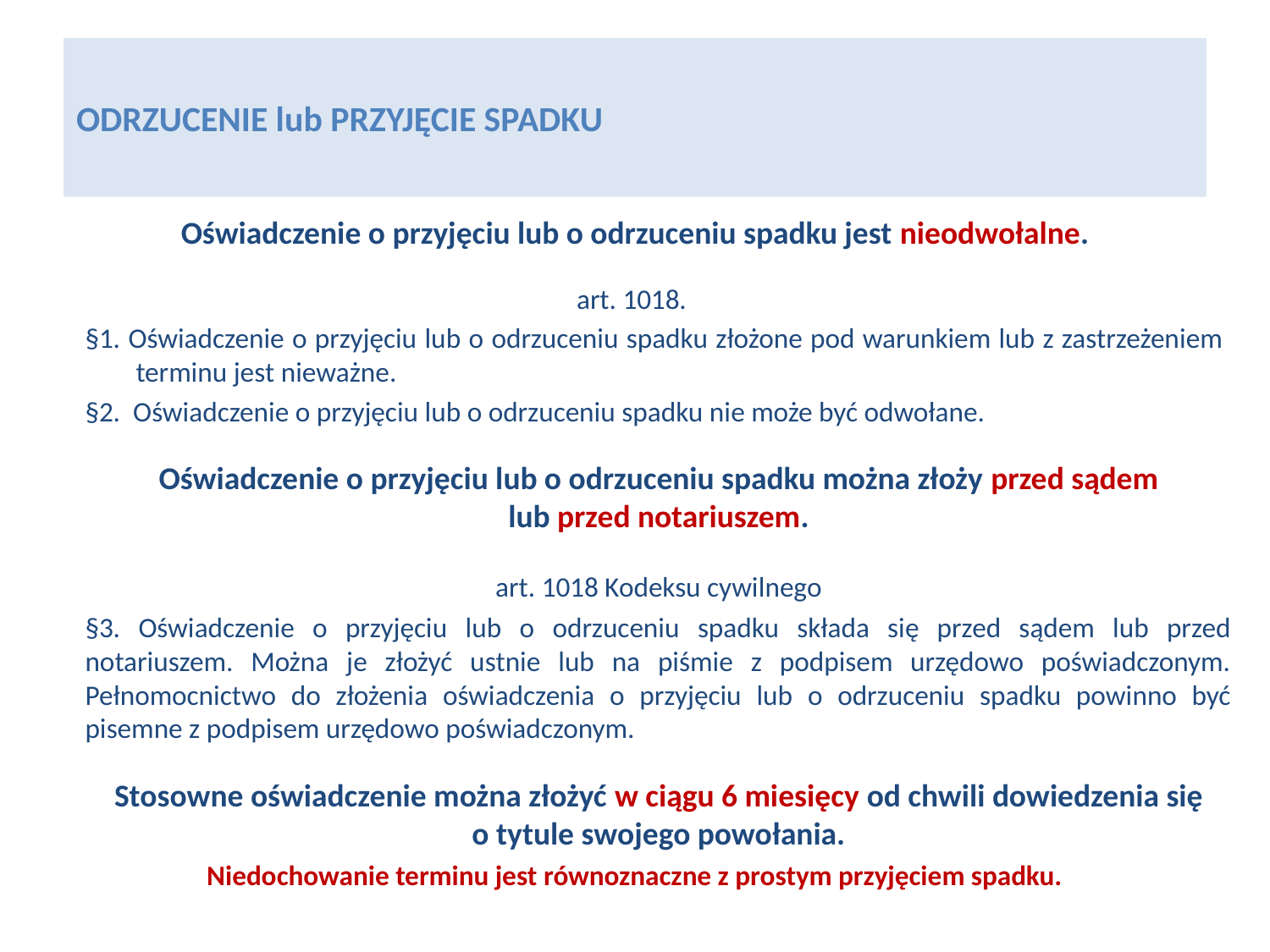

# ODRZUCENIE lub PRZYJĘCIE SPADKU
Oświadczenie o przyjęciu lub o odrzuceniu spadku jest nieodwołalne.

art. 1018.
	§1. Oświadczenie o przyjęciu lub o odrzuceniu spadku złożone pod warunkiem lub z zastrzeżeniem
        terminu jest nieważne.
	§2.  Oświadczenie o przyjęciu lub o odrzuceniu spadku nie może być odwołane.

	Oświadczenie o przyjęciu lub o odrzuceniu spadku można złoży przed sądem
lub przed notariuszem.

	art. 1018 Kodeksu cywilnego
	§3. Oświadczenie o przyjęciu lub o odrzuceniu spadku składa się przed sądem lub przed notariuszem. Można je złożyć ustnie lub na piśmie z podpisem urzędowo poświadczonym. Pełnomocnictwo do złożenia oświadczenia o przyjęciu lub o odrzuceniu spadku powinno być pisemne z podpisem urzędowo poświadczonym.

	Stosowne oświadczenie można złożyć w ciągu 6 miesięcy od chwili dowiedzenia się
o tytule swojego powołania.
Niedochowanie terminu jest równoznaczne z prostym przyjęciem spadku.